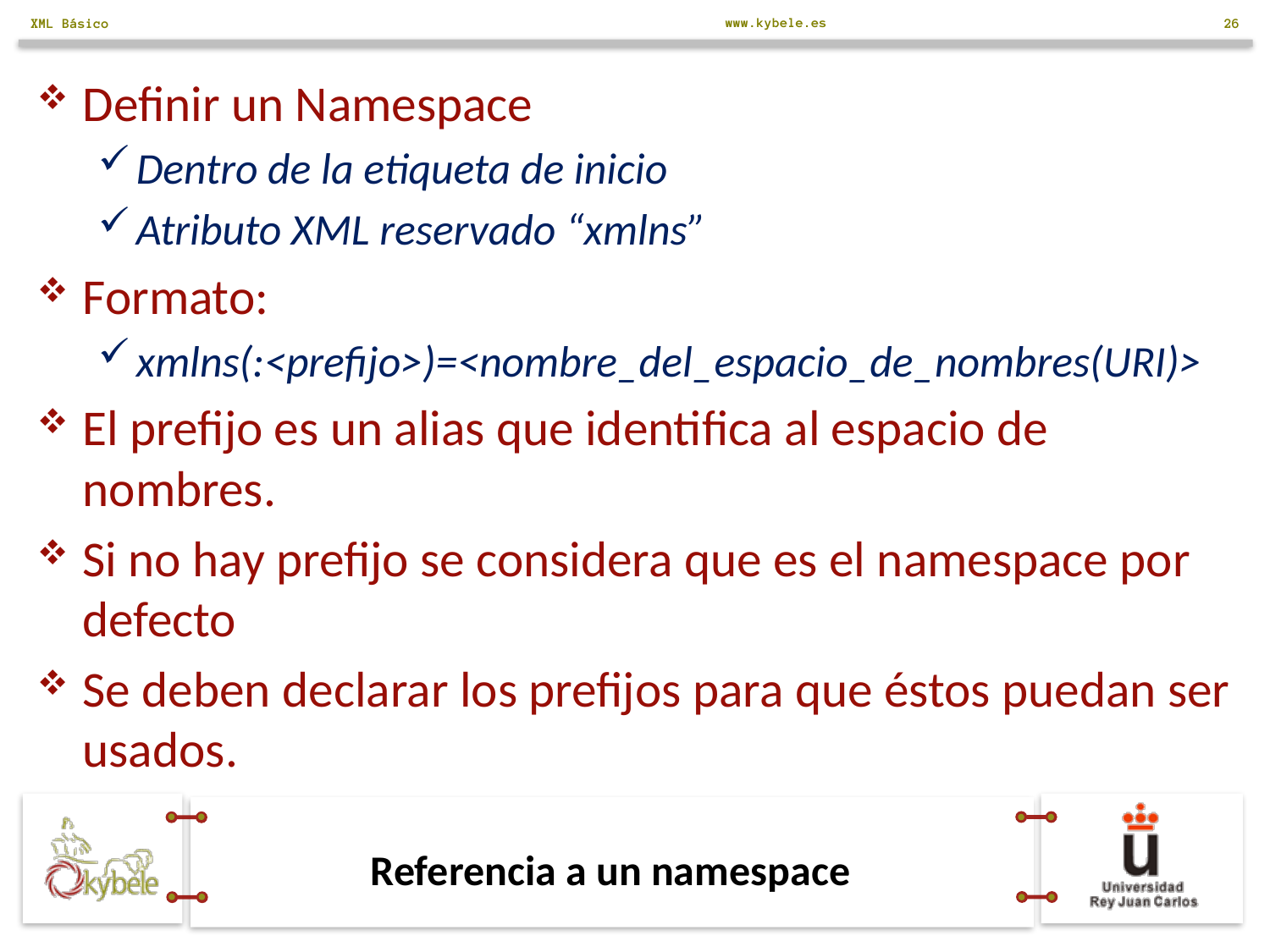

XML Básico
26
Definir un Namespace
Dentro de la etiqueta de inicio
Atributo XML reservado “xmlns”
Formato:
xmlns(:<prefijo>)=<nombre_del_espacio_de_nombres(URI)>
El prefijo es un alias que identifica al espacio de nombres.
Si no hay prefijo se considera que es el namespace por defecto
Se deben declarar los prefijos para que éstos puedan ser usados.

# Referencia a un namespace